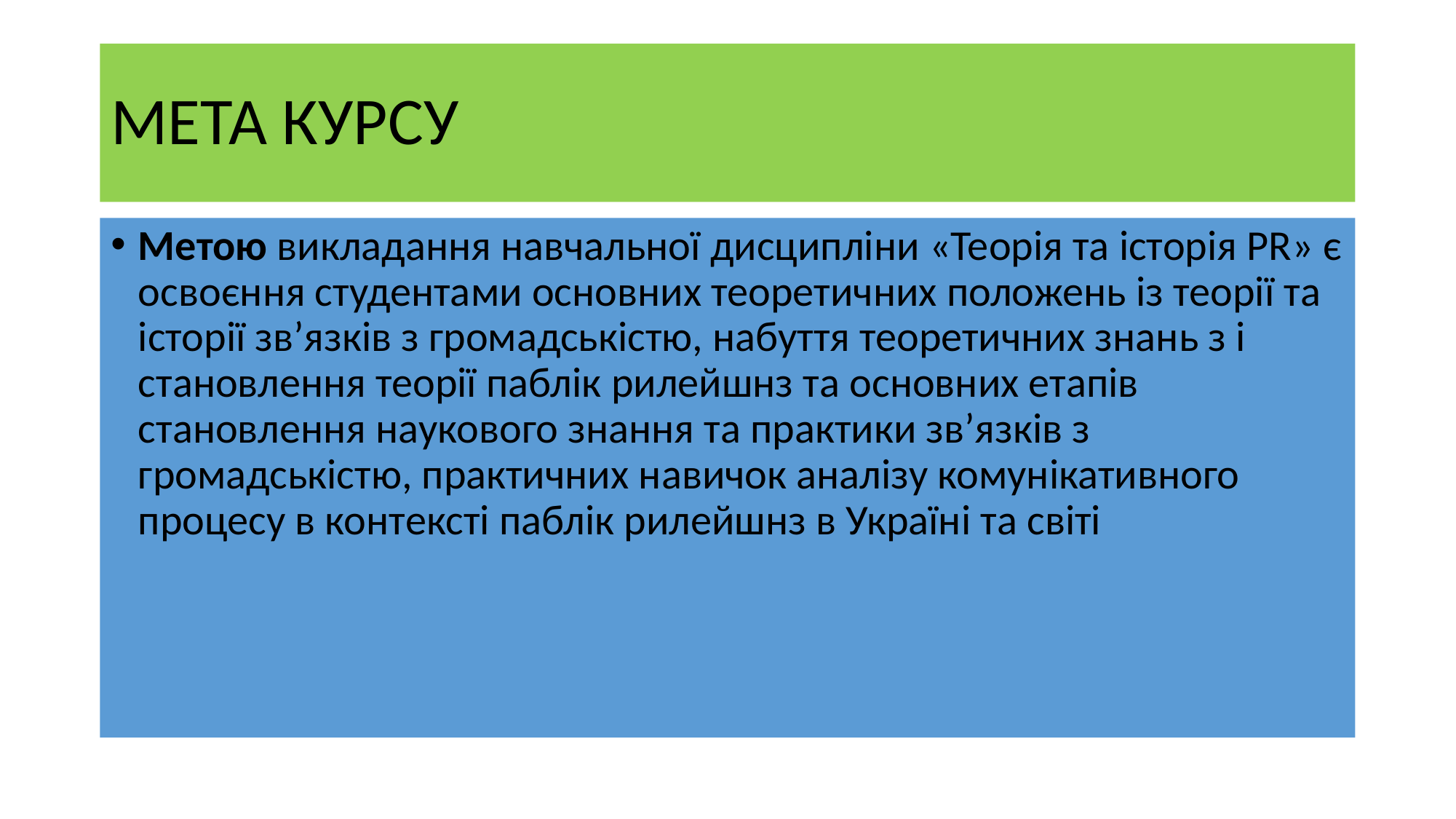

# МЕТА КУРСУ
Метою викладання навчальної дисципліни «Теорія та історія PR» є освоєння студентами основних теоретичних положень із теорії та історії зв’язків з громадськістю, набуття теоретичних знань з і становлення теорії паблік рилейшнз та основних етапів становлення наукового знання та практики зв’язків з громадськістю, практичних навичок аналізу комунікативного процесу в контексті паблік рилейшнз в Україні та світі